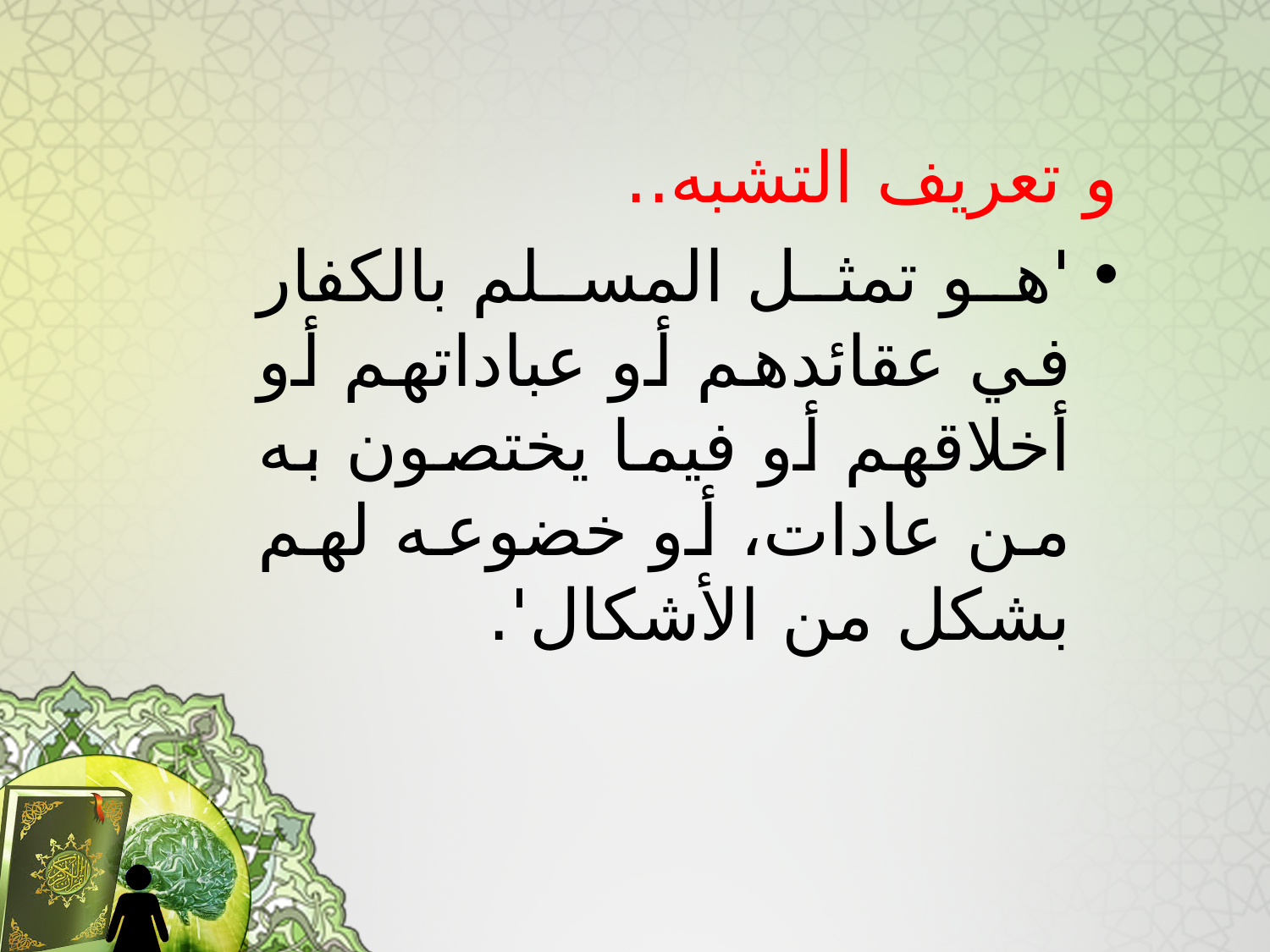

و تعريف التشبه..
'هو تمثل المسلم بالكفار في عقائدهم أو عباداتهم أو أخلاقهم أو فيما يختصون به من عادات، أو خضوعه لهم بشكل من الأشكال'.